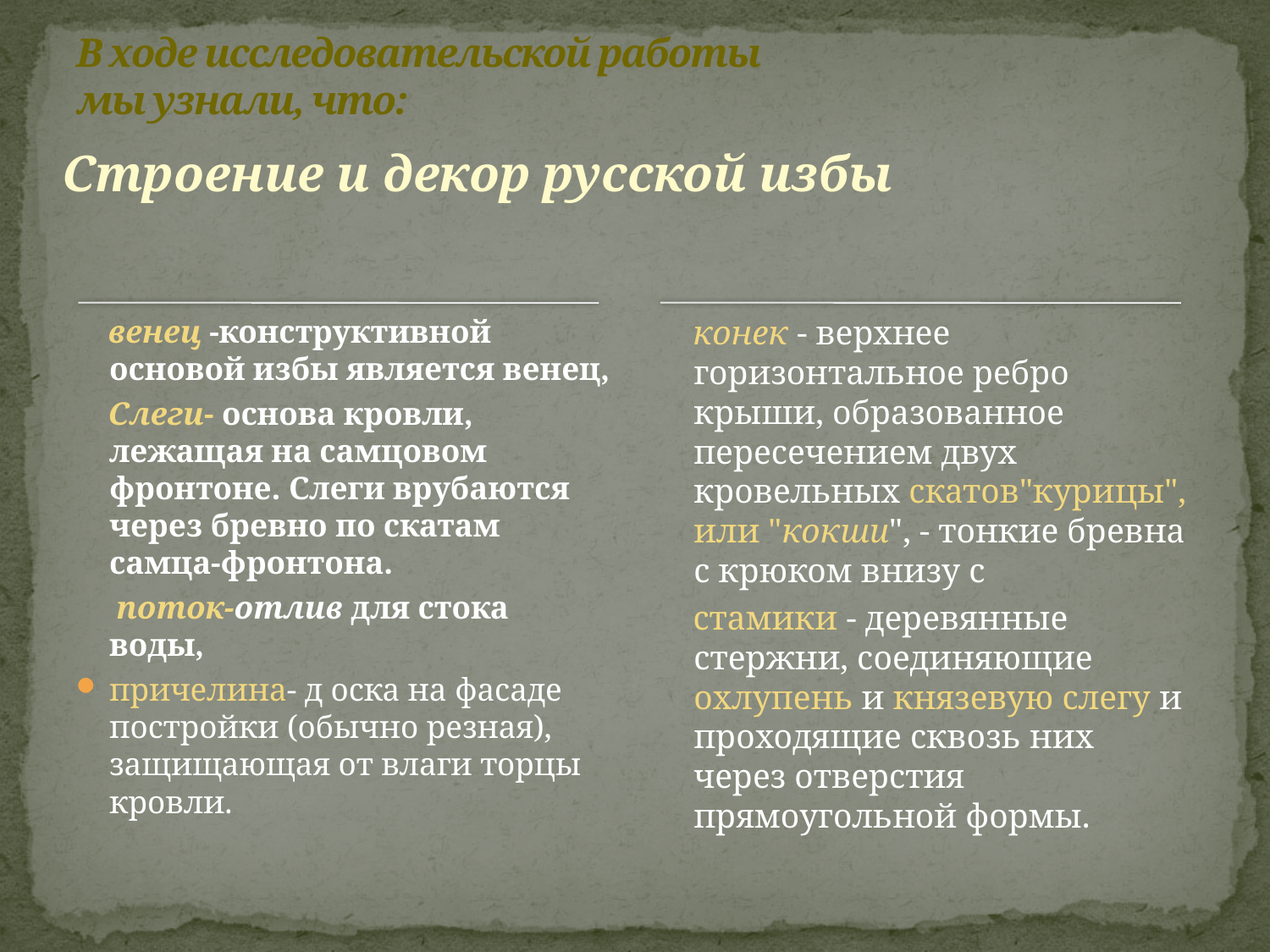

# В ходе исследовательской работы мы узнали, что:
Строение и декор русской избы
    венец -конструктивной основой избы является венец,
    Слеги- основа кровли, лежащая на самцовом фронтоне. Слеги врубаются  через бревно по скатам самца-фронтона.
     поток-отлив для стока воды,
причелина- д оска на фасаде постройки (обычно резная), защищающая от влаги торцы кровли.

    конек - верхнее горизонтальное ребро крыши, образованное пересечением двух кровельных скатов"курицы", или "кокши", - тонкие бревна с крюком внизу с
    стамики - деревянные стержни, соединяющие охлупень и князевую слегу и проходящие сквозь них через отверстия прямоугольной формы.